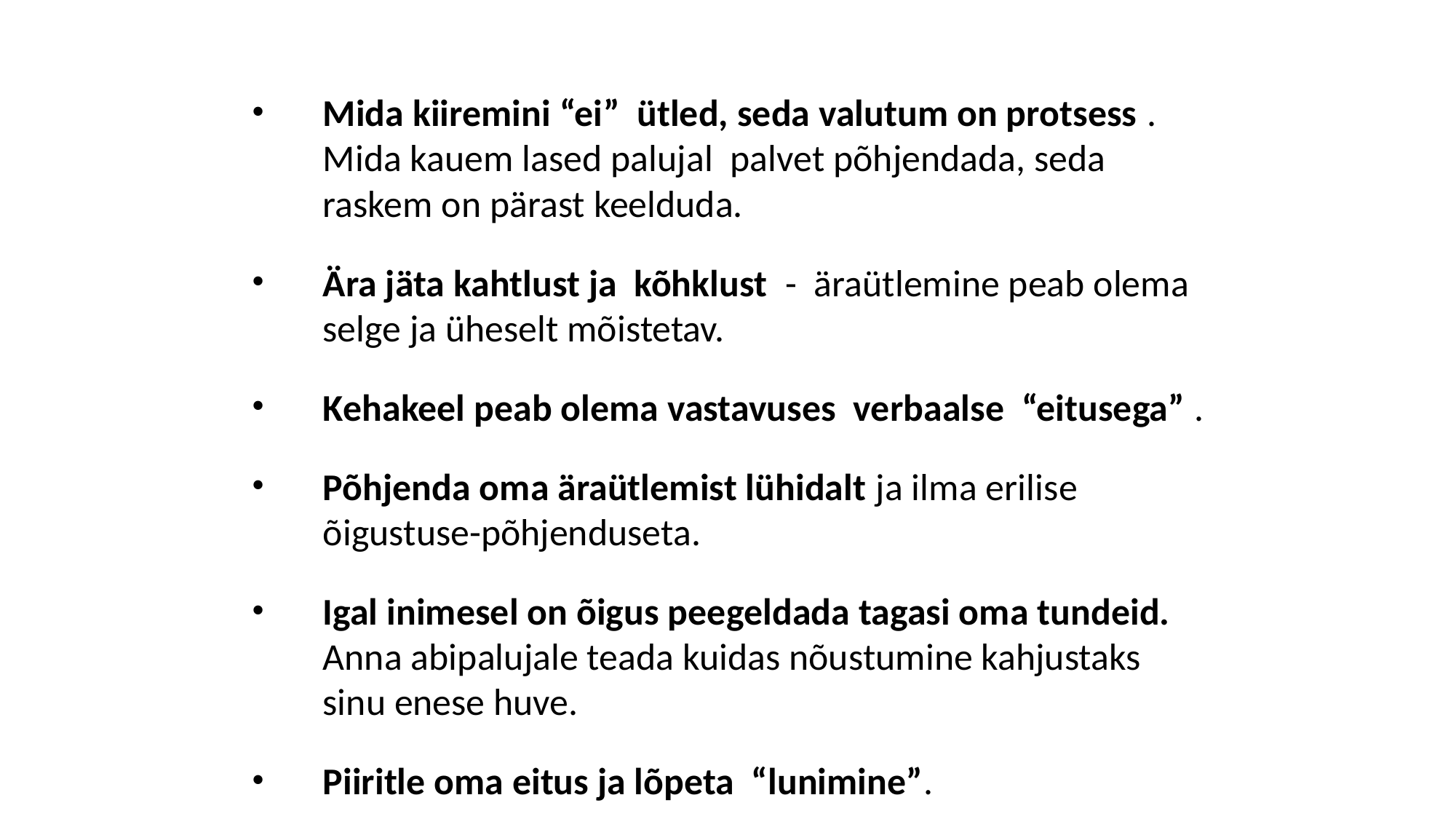

# Mida kiiremini “ei”  ütled, seda valutum on protsess . Mida kauem lased palujal  palvet põhjendada, seda raskem on pärast keelduda.
Ära jäta kahtlust ja  kõhklust  -  äraütlemine peab olema selge ja üheselt mõistetav.
Kehakeel peab olema vastavuses  verbaalse  “eitusega” .
Põhjenda oma äraütlemist lühidalt ja ilma erilise õigustuse-põhjenduseta.
Igal inimesel on õigus peegeldada tagasi oma tundeid.  Anna abipalujale teada kuidas nõustumine kahjustaks sinu enese huve.
Piiritle oma eitus ja lõpeta  “lunimine”.